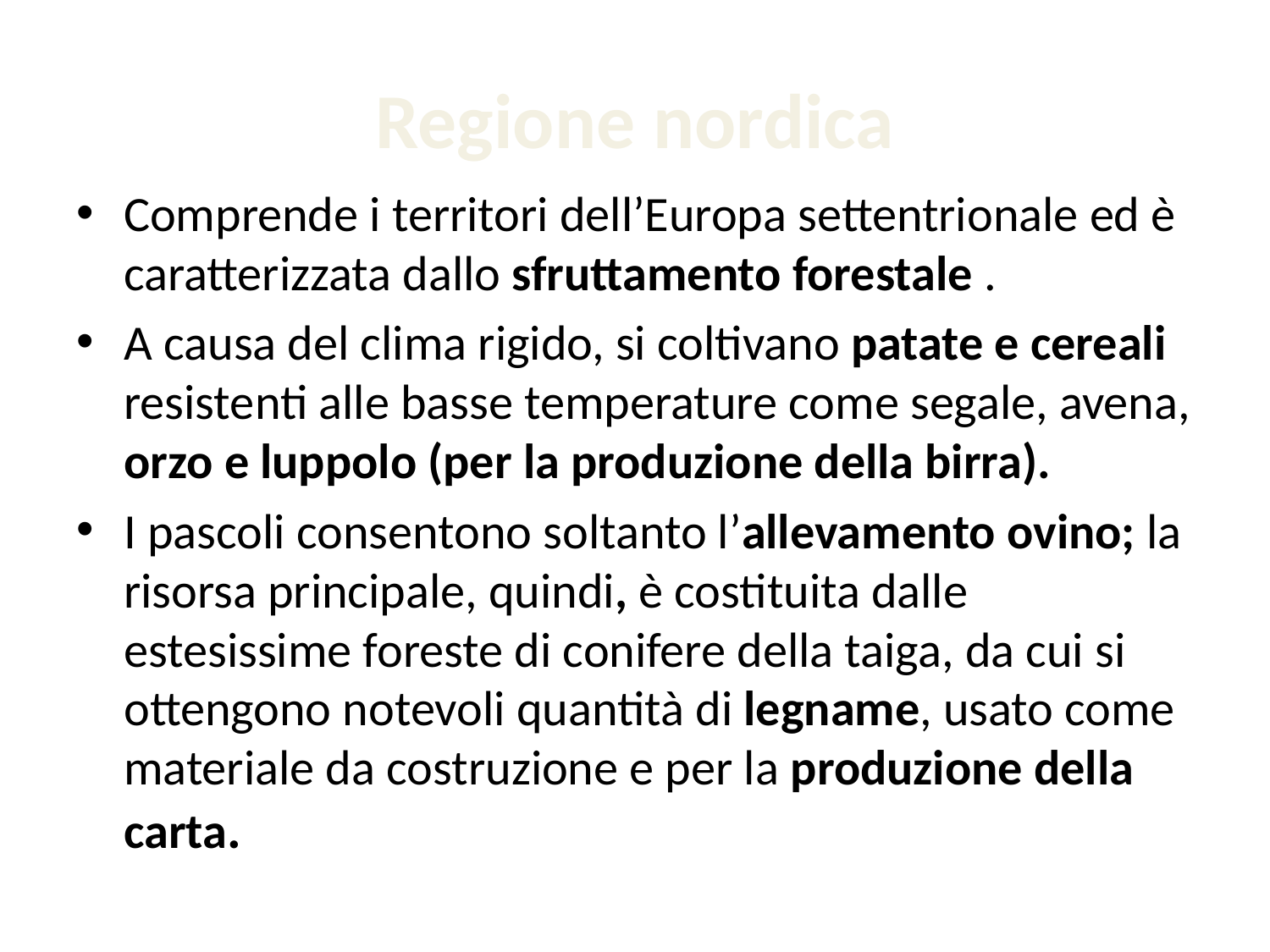

# Regione nordica
Comprende i territori dell’Europa settentrionale ed è caratterizzata dallo sfruttamento forestale .
A causa del clima rigido, si coltivano patate e cereali resistenti alle basse temperature come segale, avena, orzo e luppolo (per la produzione della birra).
I pascoli consentono soltanto l’allevamento ovino; la risorsa principale, quindi, è costituita dalle estesissime foreste di conifere della taiga, da cui si ottengono notevoli quantità di legname, usato come materiale da costruzione e per la produzione della carta.